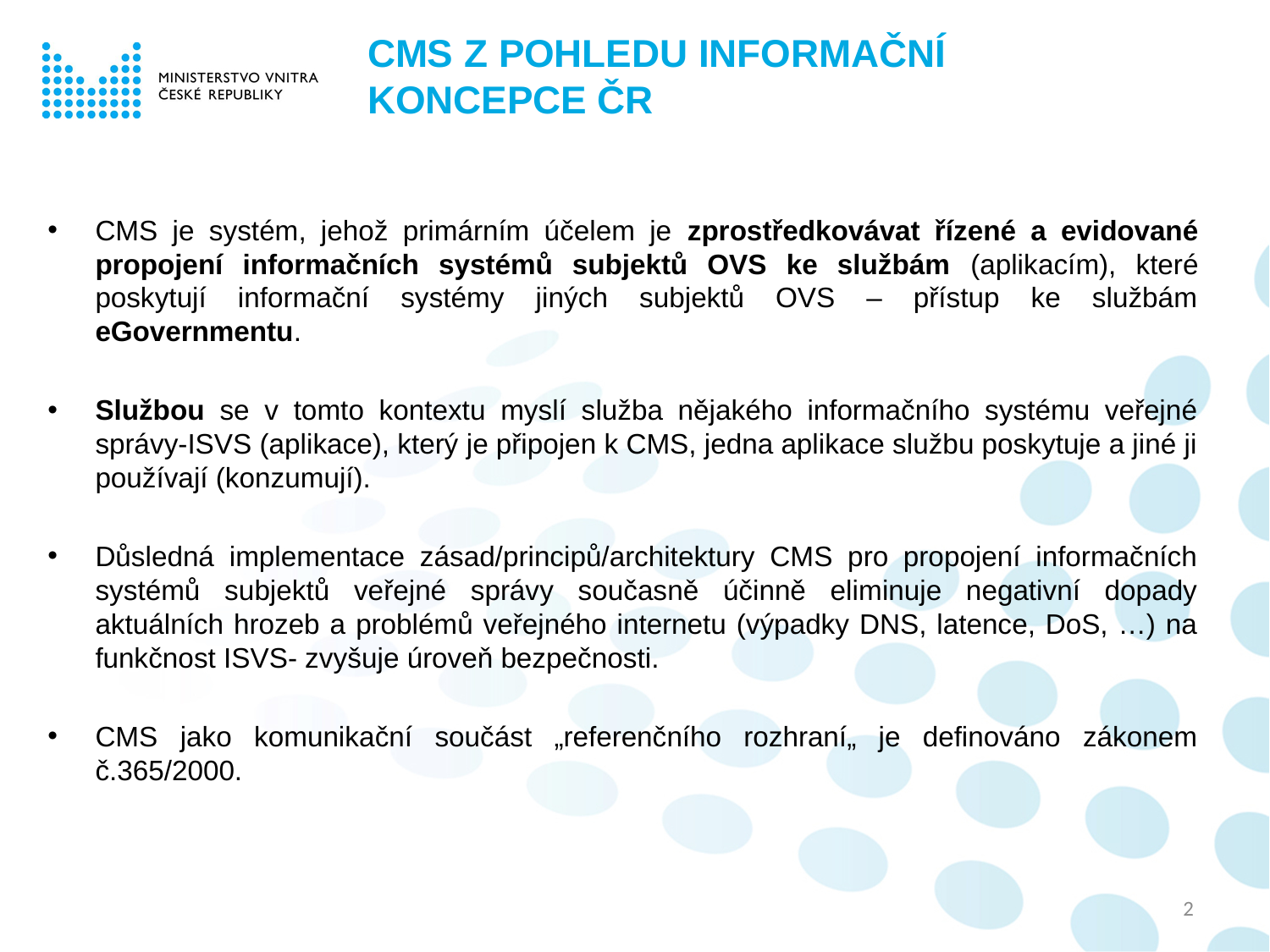

# CMS z pohledu informační koncepce ČR
CMS je systém, jehož primárním účelem je zprostředkovávat řízené a evidované propojení informačních systémů subjektů OVS ke službám (aplikacím), které poskytují informační systémy jiných subjektů OVS – přístup ke službám eGovernmentu.

Službou se v tomto kontextu myslí služba nějakého informačního systému veřejné správy-ISVS (aplikace), který je připojen k CMS, jedna aplikace službu poskytuje a jiné ji používají (konzumují).

Důsledná implementace zásad/principů/architektury CMS pro propojení informačních systémů subjektů veřejné správy současně účinně eliminuje negativní dopady aktuálních hrozeb a problémů veřejného internetu (výpadky DNS, latence, DoS, …) na funkčnost ISVS- zvyšuje úroveň bezpečnosti.

CMS jako komunikační součást „referenčního rozhraní„ je definováno zákonem č.365/2000.
2